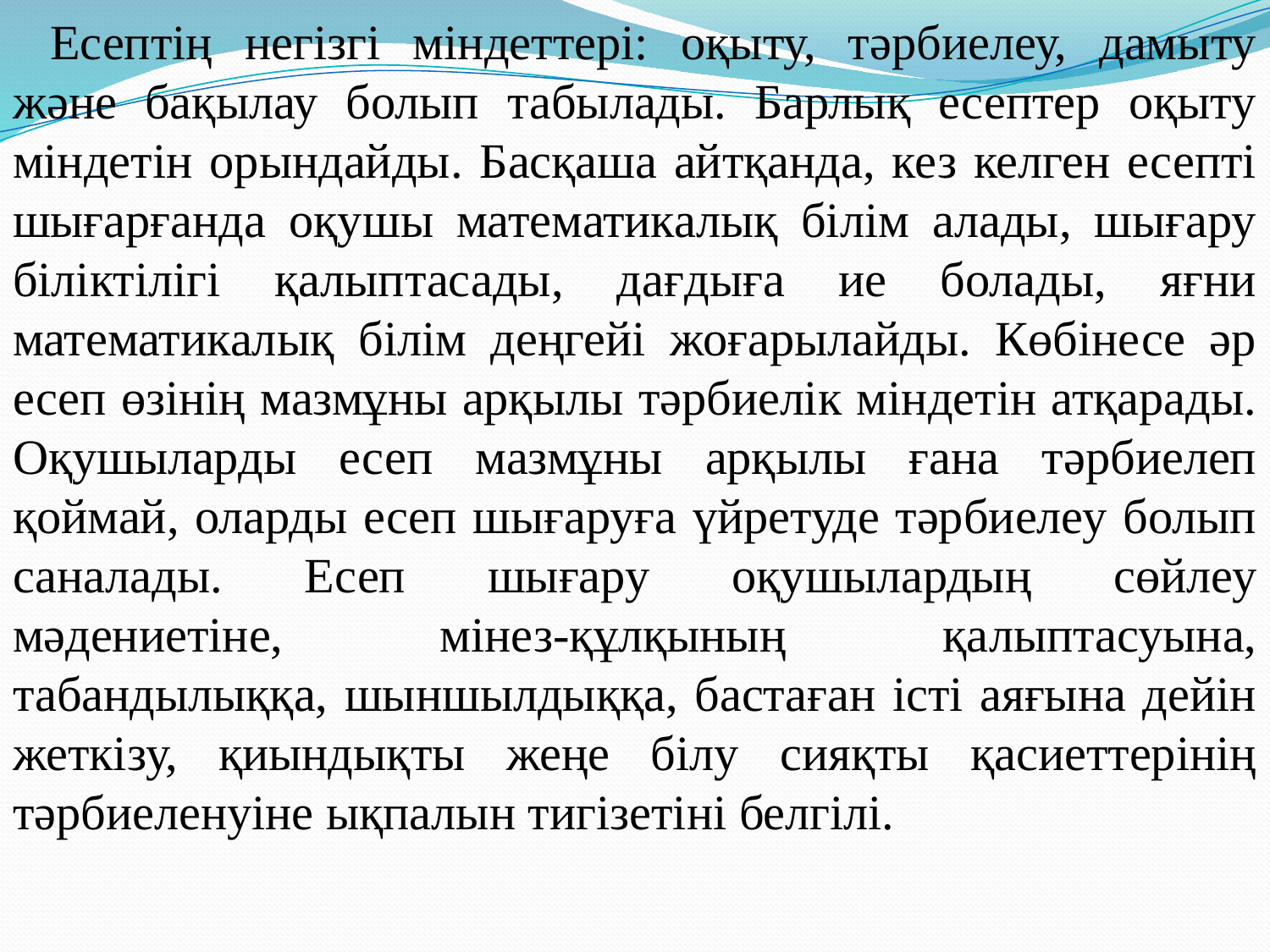

Есептің негізгі міндеттері: оқыту, тәрбиелеу, дамыту және бақылау болып табылады. Барлық есептер оқыту міндетін орындайды. Басқаша айтқанда, кез келген есепті шығарғанда оқушы математикалық білім алады, шығару біліктілігі қалыптасады, дағдыға ие болады, яғни математикалық білім деңгейі жоғарылайды. Көбінесе әр есеп өзінің мазмұны арқылы тәрбиелік міндетін атқарады. Оқушыларды есеп мазмұны арқылы ғана тәрбиелеп қоймай, оларды есеп шығаруға үйретуде тәрбиелеу болып саналады. Есеп шығару оқушылардың сөйлеу мәдениетіне, мінез-құлқының қалыптасуына, табандылыққа, шыншылдыққа, бастаған істі аяғына дейін жеткізу, қиындықты жеңе білу сияқты қасиеттерінің тәрбиеленуіне ықпалын тигізетіні белгілі.